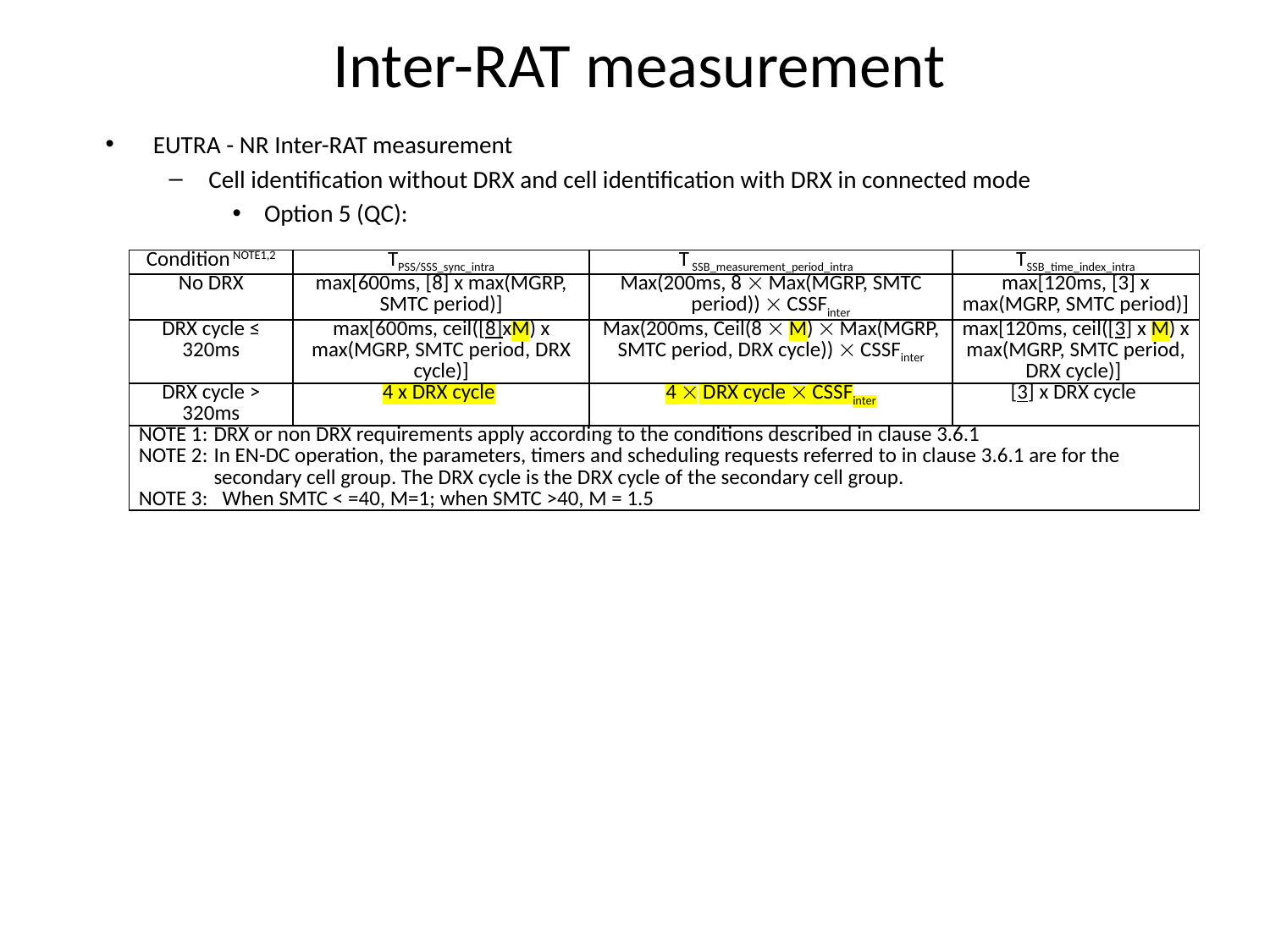

# Inter-RAT measurement
EUTRA - NR Inter-RAT measurement
Cell identification without DRX and cell identification with DRX in connected mode
Option 5 (QC):

| Condition NOTE1,2 | TPSS/SSS\_sync\_intra | T SSB\_measurement\_period\_intra | TSSB\_time\_index\_intra |
| --- | --- | --- | --- |
| No DRX | max[600ms, [8] x max(MGRP, SMTC period)] | Max(200ms, 8 × Max(MGRP, SMTC period)) × CSSFinter | max[120ms, [3] x max(MGRP, SMTC period)] |
| DRX cycle ≤ 320ms | max[600ms, ceil([8]xM) x max(MGRP, SMTC period, DRX cycle)] | Max(200ms, Ceil(8 × M) × Max(MGRP, SMTC period, DRX cycle)) × CSSFinter | max[120ms, ceil([3] x M) x max(MGRP, SMTC period, DRX cycle)] |
| DRX cycle > 320ms | 4 x DRX cycle | 4 × DRX cycle × CSSFinter | [3] x DRX cycle |
| NOTE 1: DRX or non DRX requirements apply according to the conditions described in clause 3.6.1 NOTE 2: In EN-DC operation, the parameters, timers and scheduling requests referred to in clause 3.6.1 are for the secondary cell group. The DRX cycle is the DRX cycle of the secondary cell group. NOTE 3: When SMTC < =40, M=1; when SMTC >40, M = 1.5 |  |  |  |